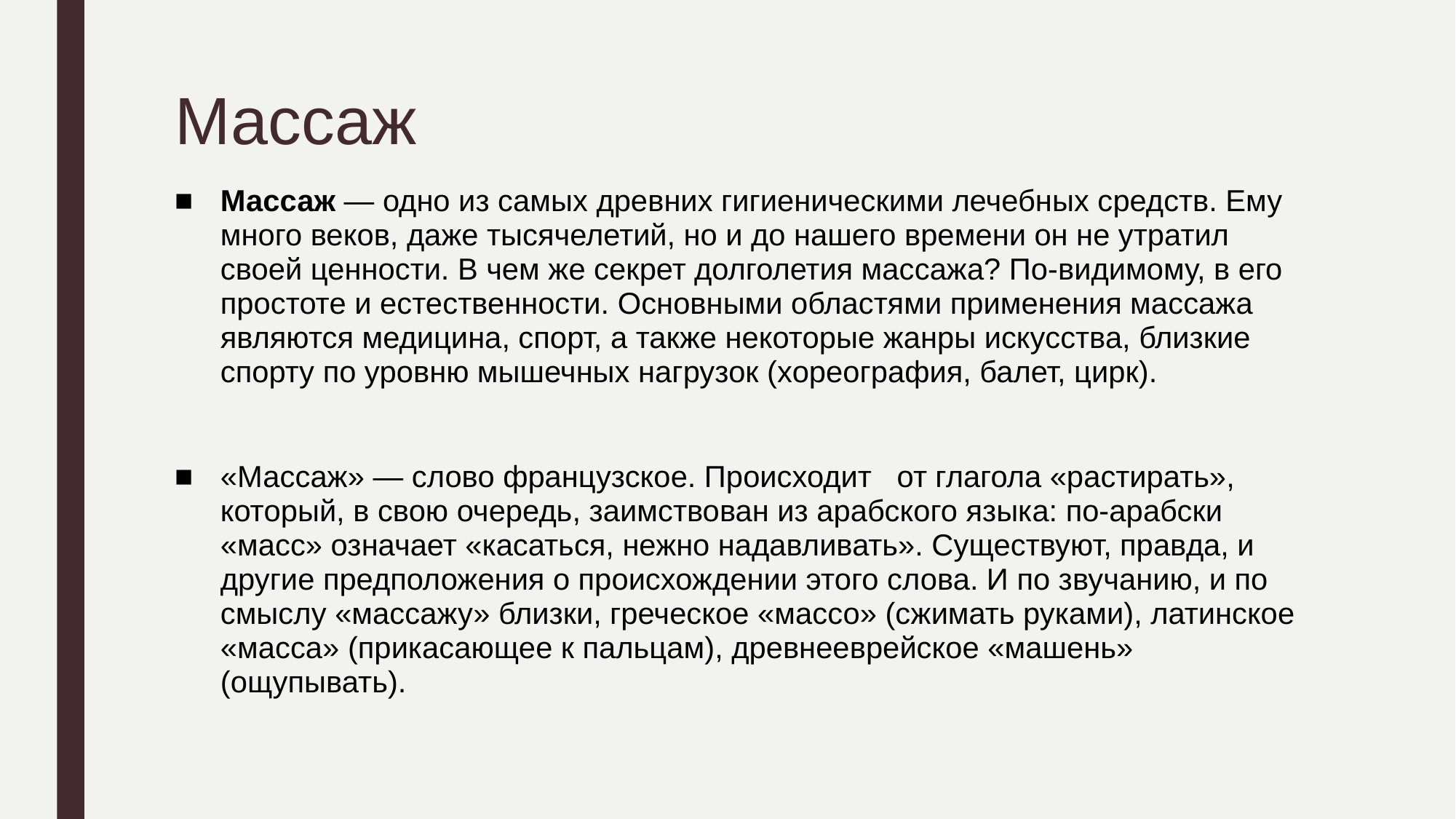

# Массаж
Массаж — одно из самых древних гигиеническими лечебных средств. Ему много веков, даже тысячелетий, но и до нашего времени он не утратил своей ценности. В чем же секрет долголетия массажа? По-видимому, в его простоте и естественности. Основными областями применения массажа являются медицина, спорт, а также некоторые жанры искусства, близкие спорту по уровню мышечных нагрузок (хореография, балет, цирк).

«Массаж» — слово французское. Происходит   от глагола «растирать», который, в свою очередь, заимствован из арабского языка: по-арабски «масс» означает «касаться, нежно надавливать». Существуют, правда, и другие предположения о происхождении этого слова. И по звучанию, и по смыслу «массажу» близки, греческое «массо» (сжимать руками), латинское «масса» (прикасающее к пальцам), древнееврейское «машень» (ощупывать).